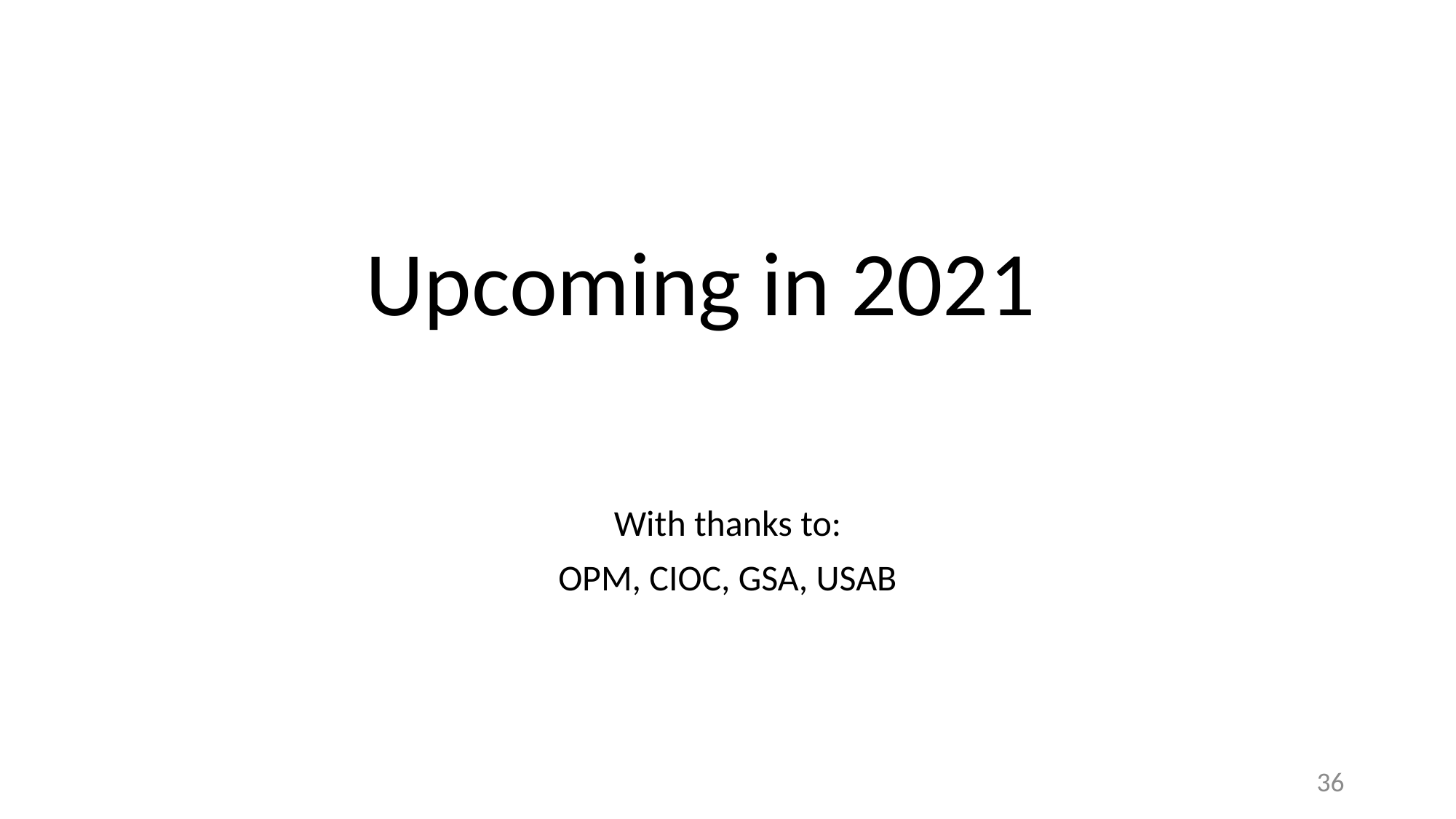

# Upcoming in 2021
With thanks to:
OPM, CIOC, GSA, USAB
36